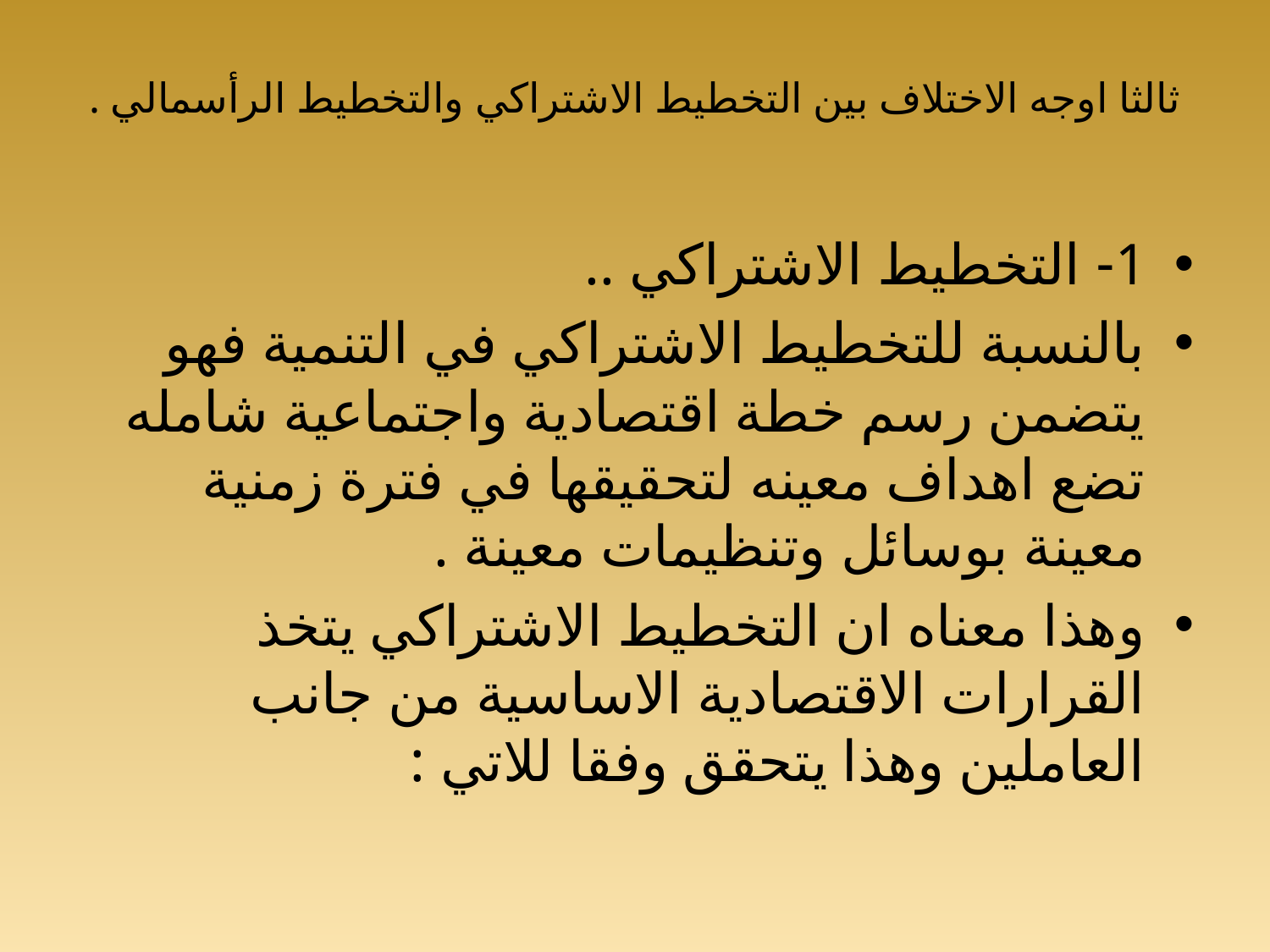

# ثالثا اوجه الاختلاف بين التخطيط الاشتراكي والتخطيط الرأسمالي .
1- التخطيط الاشتراكي ..
بالنسبة للتخطيط الاشتراكي في التنمية فهو يتضمن رسم خطة اقتصادية واجتماعية شامله تضع اهداف معينه لتحقيقها في فترة زمنية معينة بوسائل وتنظيمات معينة .
وهذا معناه ان التخطيط الاشتراكي يتخذ القرارات الاقتصادية الاساسية من جانب العاملين وهذا يتحقق وفقا للاتي :